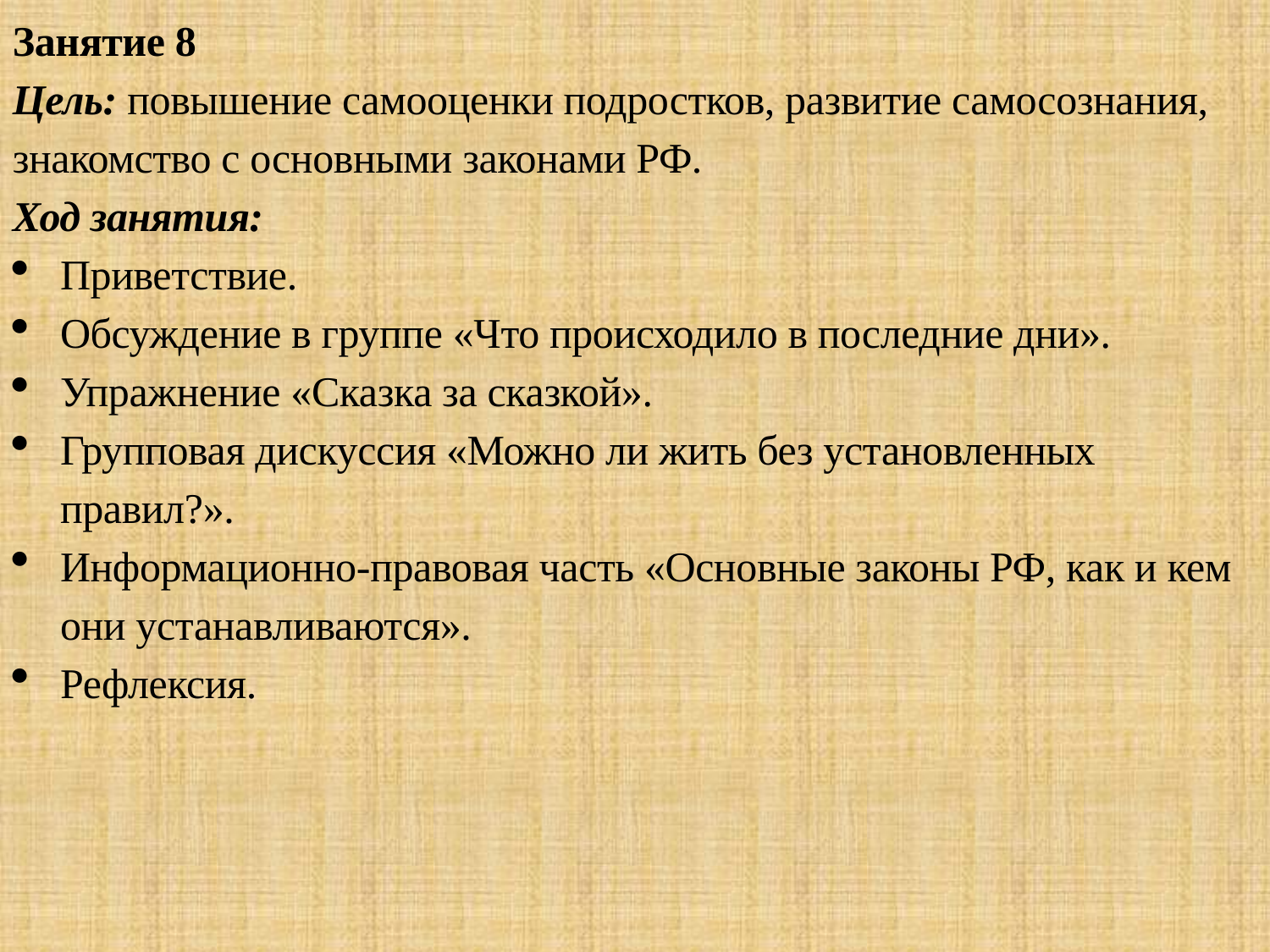

Занятие 8
Цель: повышение самооценки подростков, развитие самосознания, знакомство с основными законами РФ.
Ход занятия:
Приветствие.
Обсуждение в группе «Что происходило в последние дни».
Упражнение «Сказка за сказкой».
Групповая дискуссия «Можно ли жить без установленных правил?».
Информационно-правовая часть «Основные законы РФ, как и кем они устанавливаются».
Рефлексия.